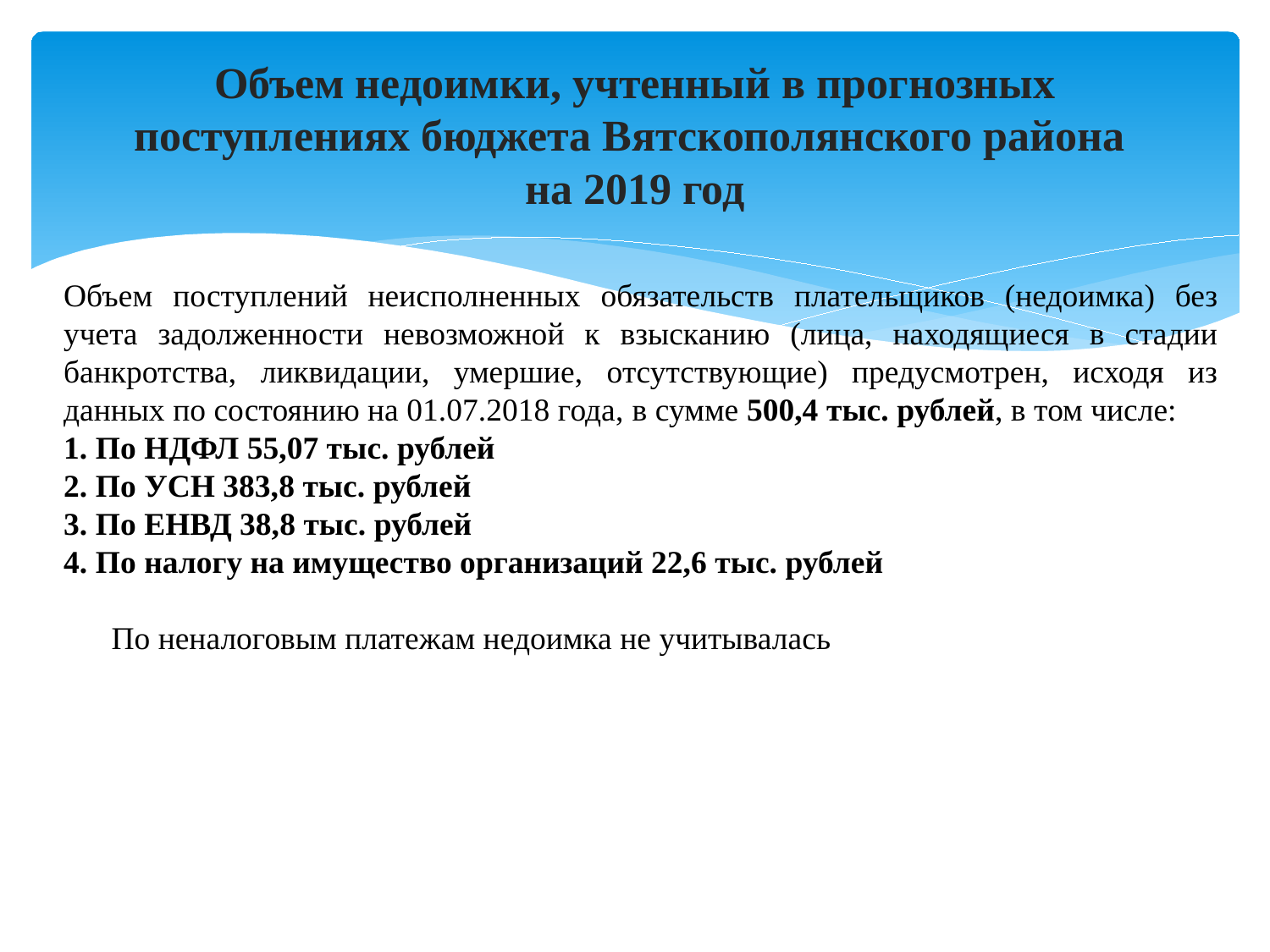

# Объем недоимки, учтенный в прогнозных поступлениях бюджета Вятскополянского района на 2019 год
Объем поступлений неисполненных обязательств плательщиков (недоимка) без учета задолженности невозможной к взысканию (лица, находящиеся в стадии банкротства, ликвидации, умершие, отсутствующие) предусмотрен, исходя из данных по состоянию на 01.07.2018 года, в сумме 500,4 тыс. рублей, в том числе:
1. По НДФЛ 55,07 тыс. рублей
2. По УСН 383,8 тыс. рублей
3. По ЕНВД 38,8 тыс. рублей
4. По налогу на имущество организаций 22,6 тыс. рублей

	По неналоговым платежам недоимка не учитывалась